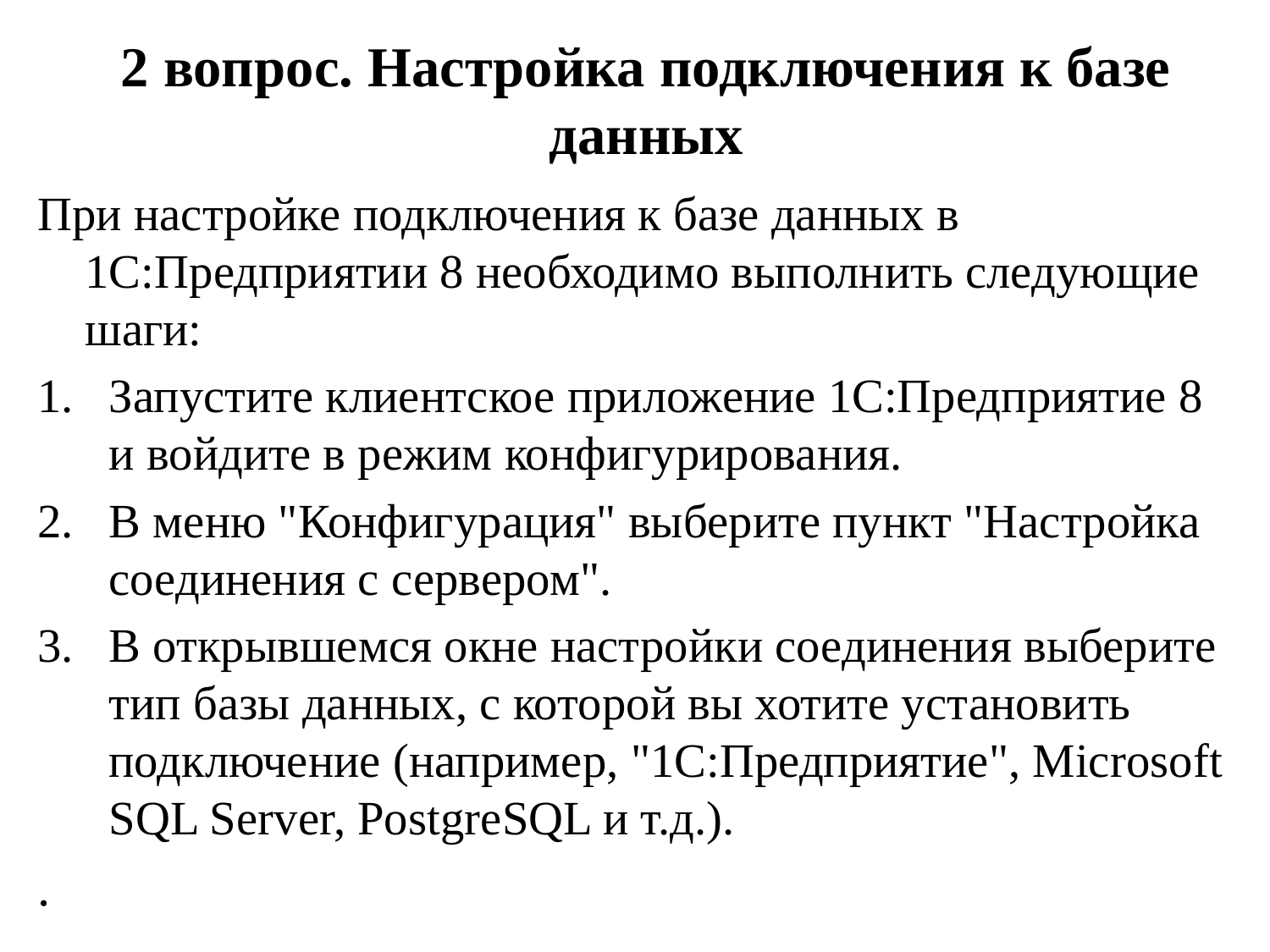

# 2 вопрос. Настройка подключения к базе данных
При настройке подключения к базе данных в 1С:Предприятии 8 необходимо выполнить следующие шаги:
Запустите клиентское приложение 1С:Предприятие 8 и войдите в режим конфигурирования.
В меню "Конфигурация" выберите пункт "Настройка соединения с сервером".
В открывшемся окне настройки соединения выберите тип базы данных, с которой вы хотите установить подключение (например, "1С:Предприятие", Microsoft SQL Server, PostgreSQL и т.д.).
.